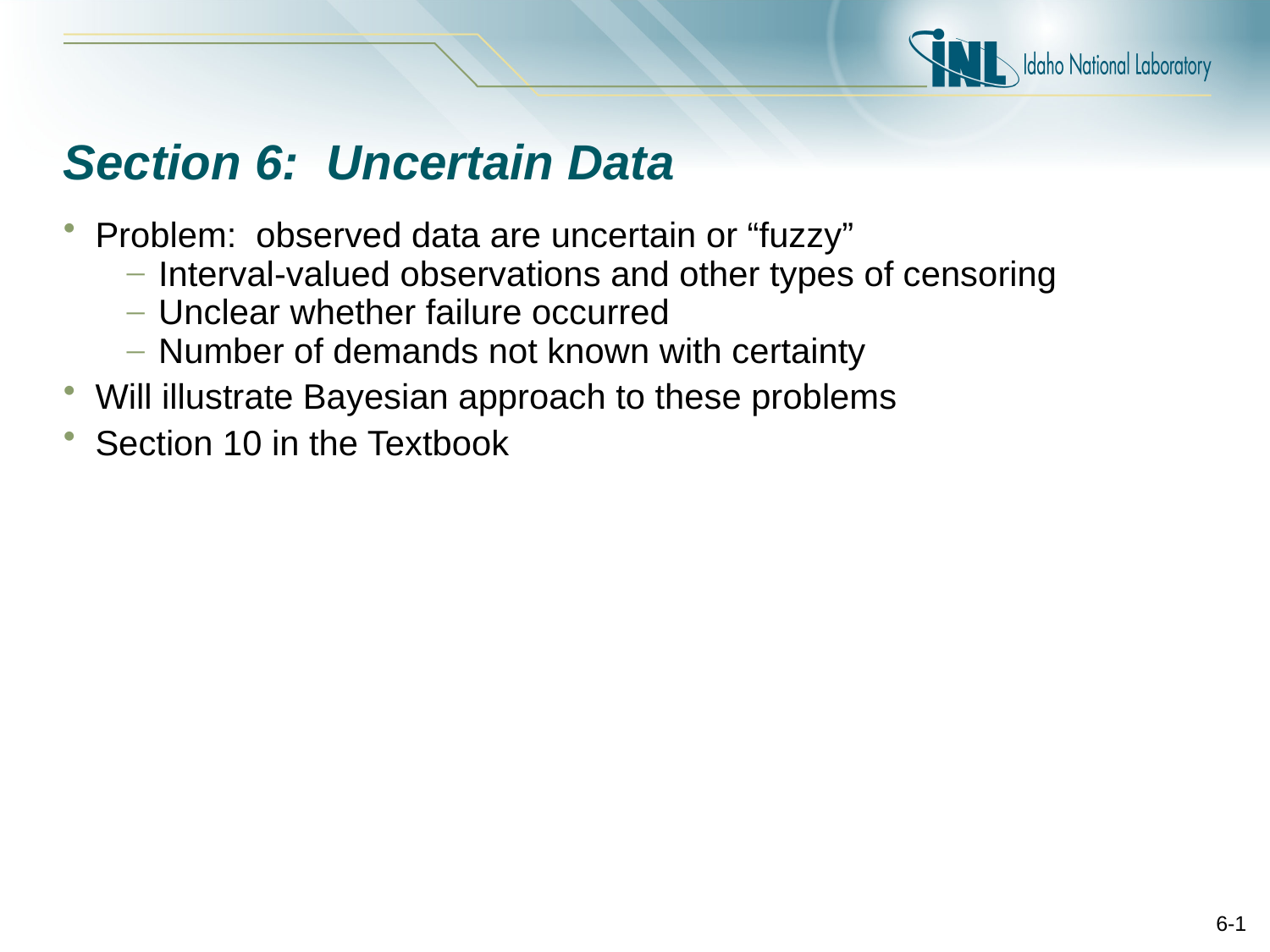

# Section 6:  Uncertain Data
Problem:  observed data are uncertain or “fuzzy”
Interval-valued observations and other types of censoring
Unclear whether failure occurred
Number of demands not known with certainty
Will illustrate Bayesian approach to these problems
Section 10 in the Textbook
6-1